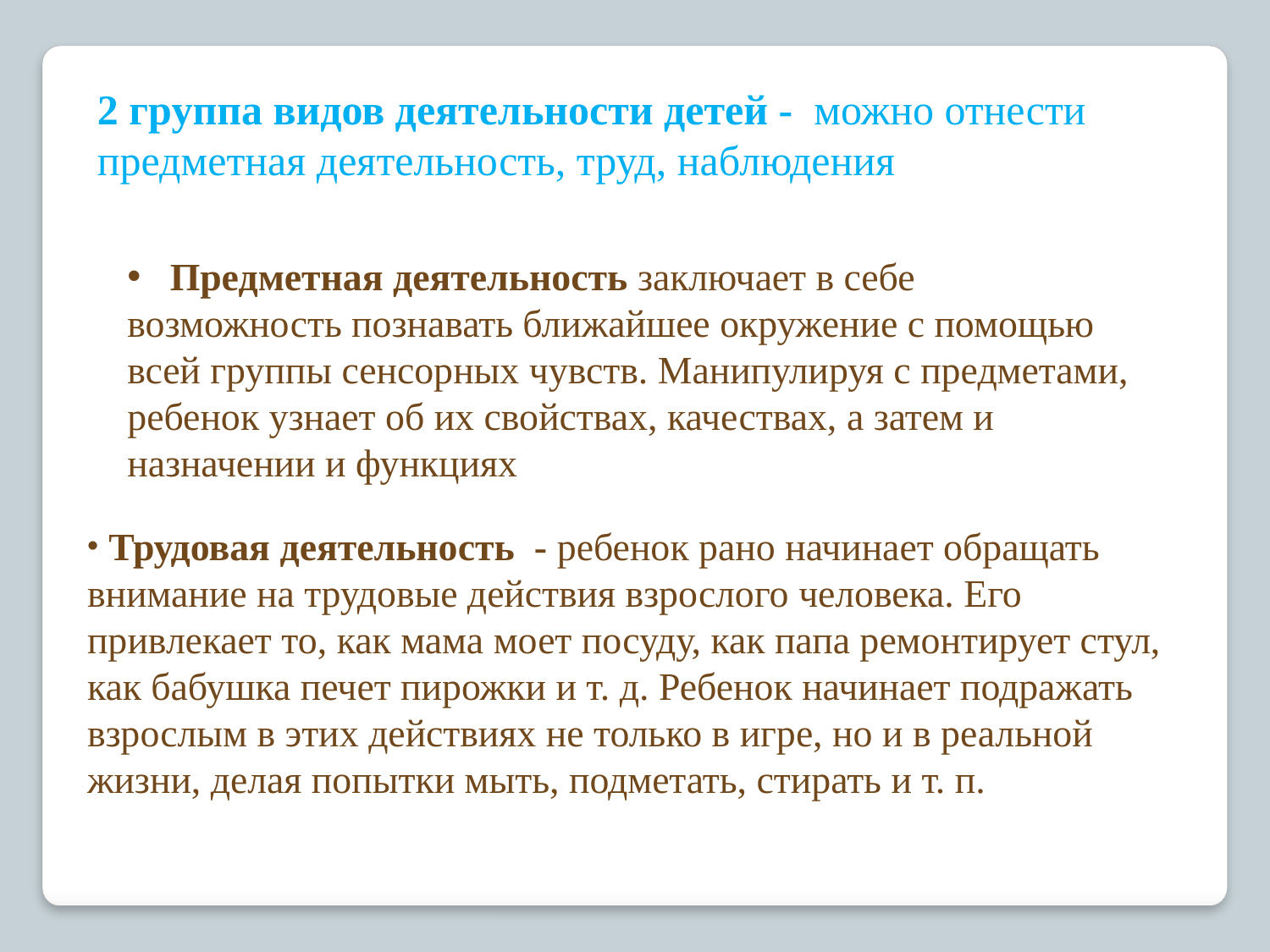

2 группа видов деятельности детей -  можно отнести предметная деятельность, труд, наблюдения
   Предметная деятельность заключает в себе возможность познавать ближайшее окружение с помощью всей группы сенсорных чувств. Манипулируя с предметами, ребенок узнает об их свойствах, качествах, а затем и назначении и функциях
 Трудовая деятельность  - ребенок рано начинает обращать внимание на трудовые действия взрослого человека. Его привлекает то, как мама моет посуду, как папа ремонтирует стул, как бабушка печет пирожки и т. д. Ребенок начинает подражать взрослым в этих действиях не только в игре, но и в реальной жизни, делая попытки мыть, подметать, стирать и т. п.